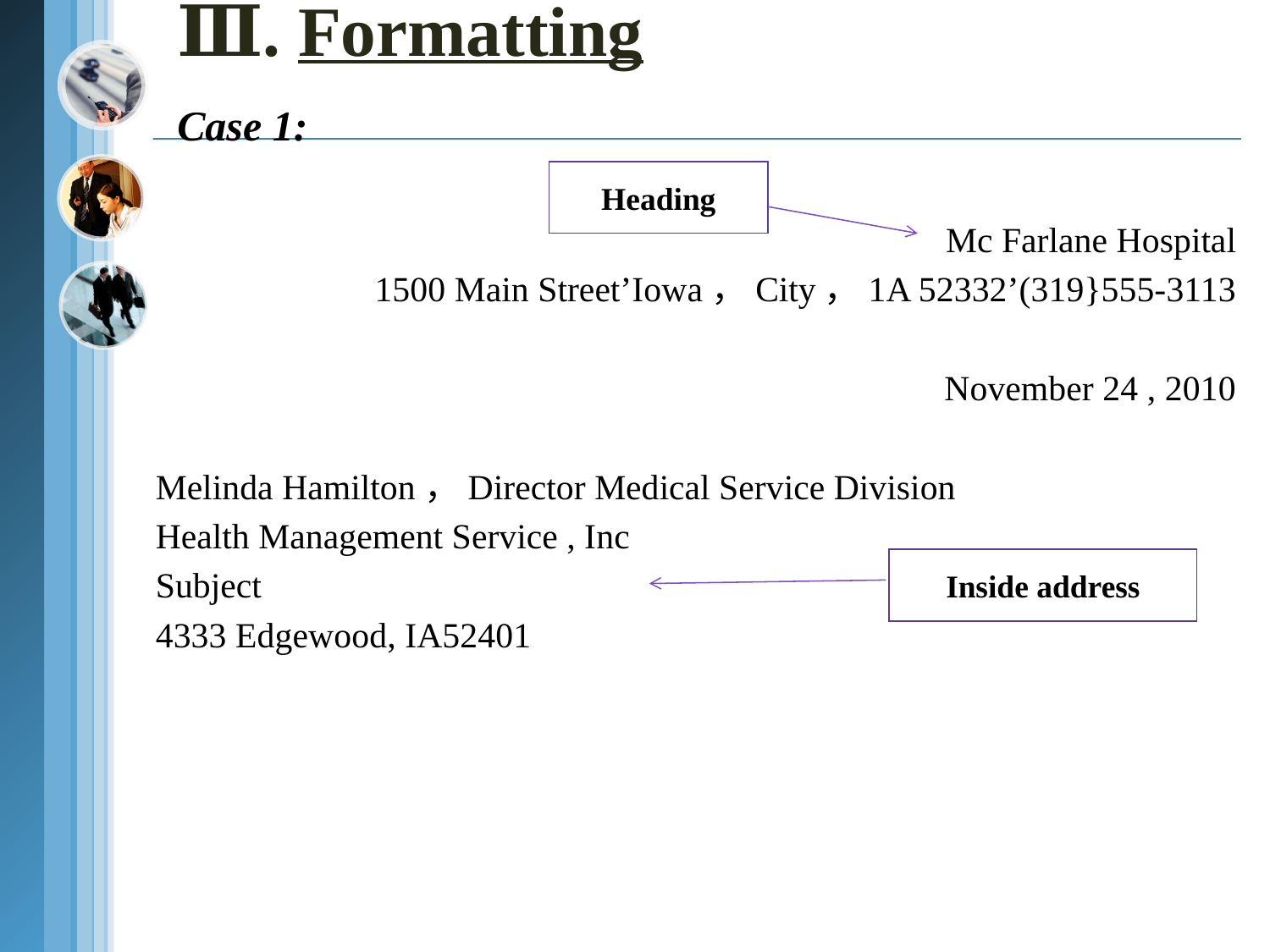

Mc Farlane Hospital
 1500 Main Street’Iowa，City，1A 52332’(319}555-3113

November 24 , 2010

Melinda Hamilton，Director Medical Service Division
Health Management Service , Inc
Subject
4333 Edgewood, IA52401
Ⅲ. Formatting
Case 1:
Heading
Inside address